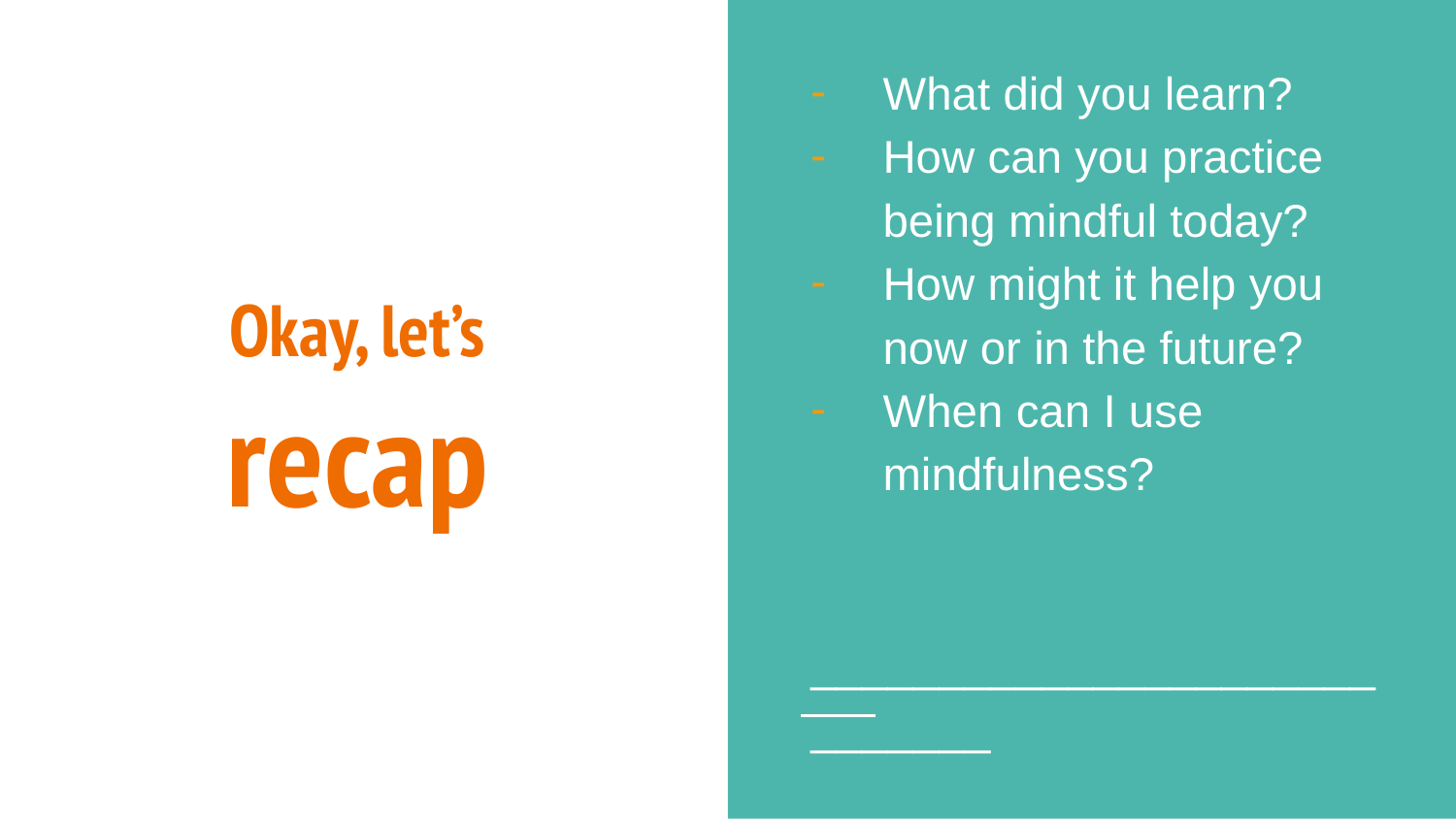

What did you learn?
How can you practice being mindful today?
How might it help you now or in the future?
When can I use mindfulness?

_____________________________
# Okay, let’s
recap